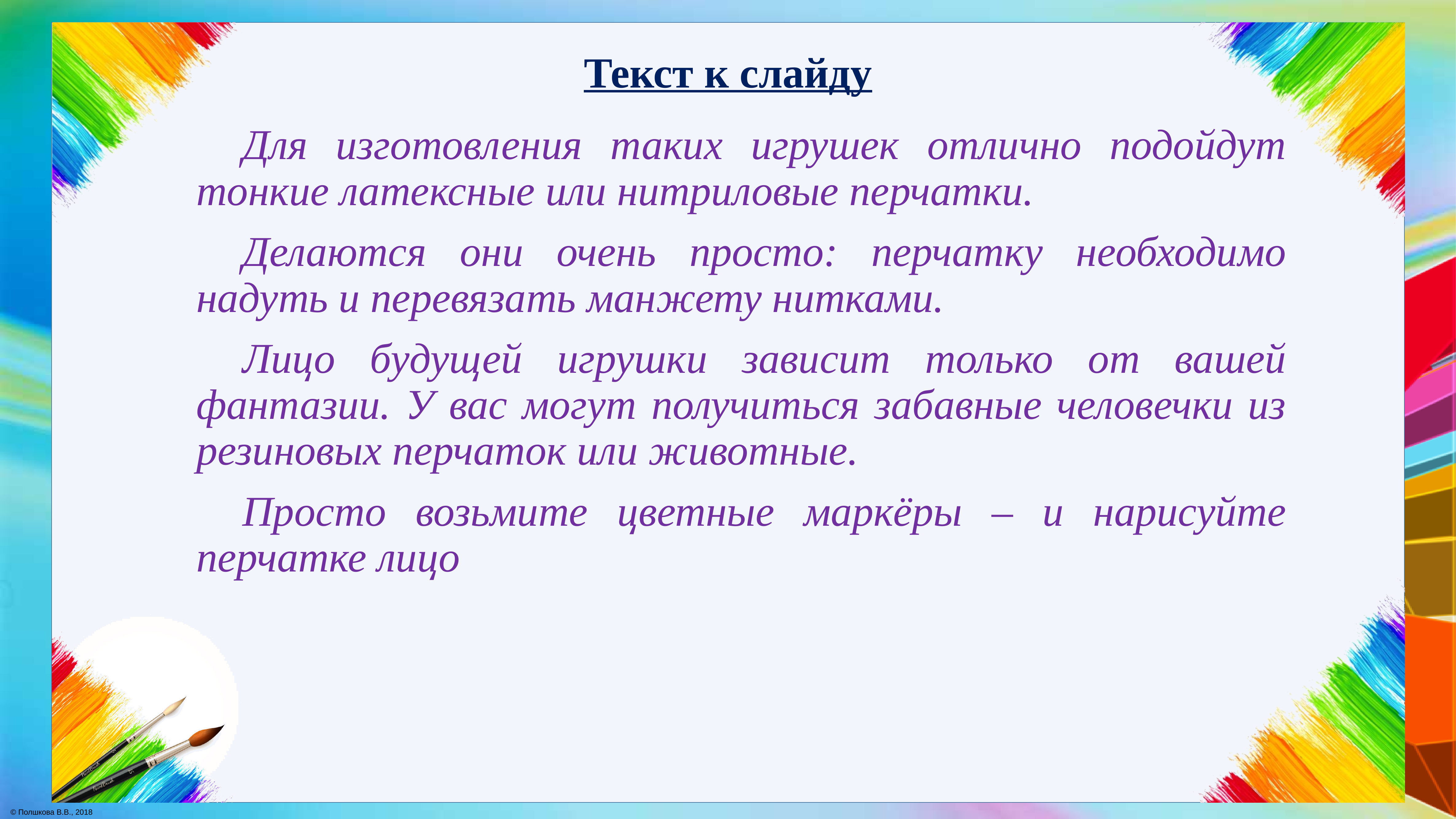

Текст к слайду
		Для изготовления таких игрушек отлично подойдут тонкие латексные или нитриловые перчатки.
		Делаются они очень просто: перчатку необходимо надуть и перевязать манжету нитками.
		Лицо будущей игрушки зависит только от вашей фантазии. У вас могут получиться забавные человечки из резиновых перчаток или животные.
		Просто возьмите цветные маркёры – и нарисуйте перчатке лицо